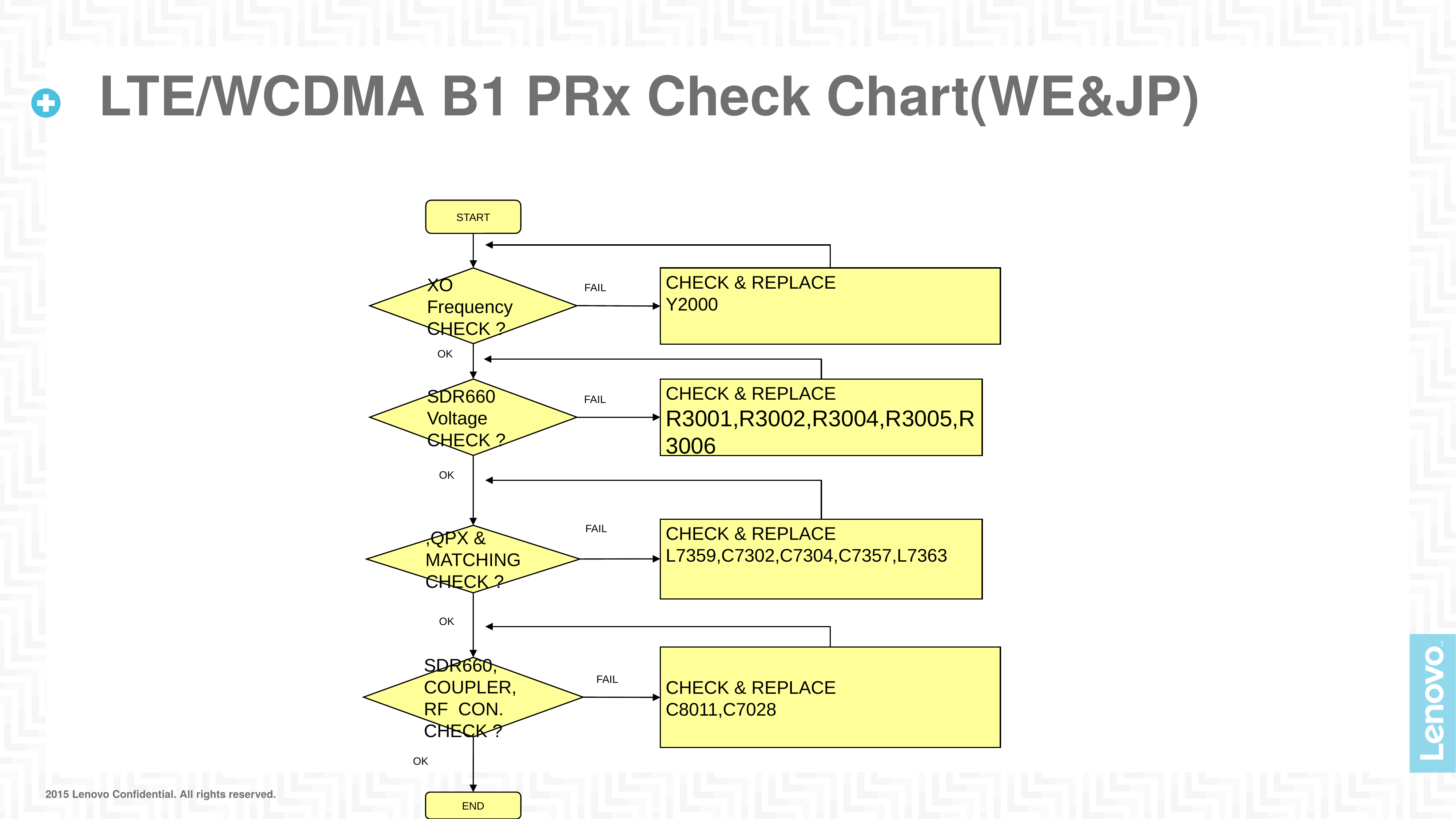

# LTE/WCDMA B1 PRx Check Chart(WE&JP)
START

XO Frequency
CHECK ?

CHECK & REPLACE
Y2000
FAIL
OK

SDR660 Voltage CHECK ?

CHECK & REPLACE
R3001,R3002,R3004,R3005,R3006

FAIL
OK
FAIL
CHECK & REPLACE
L7359,C7302,C7304,C7357,L7363

,QPX &  MATCHING CHECK ?
OK
CHECK & REPLACE
C8011,C7028
SDR660, COUPLER,
RF  CON. CHECK ?
FAIL
OK
OK
END